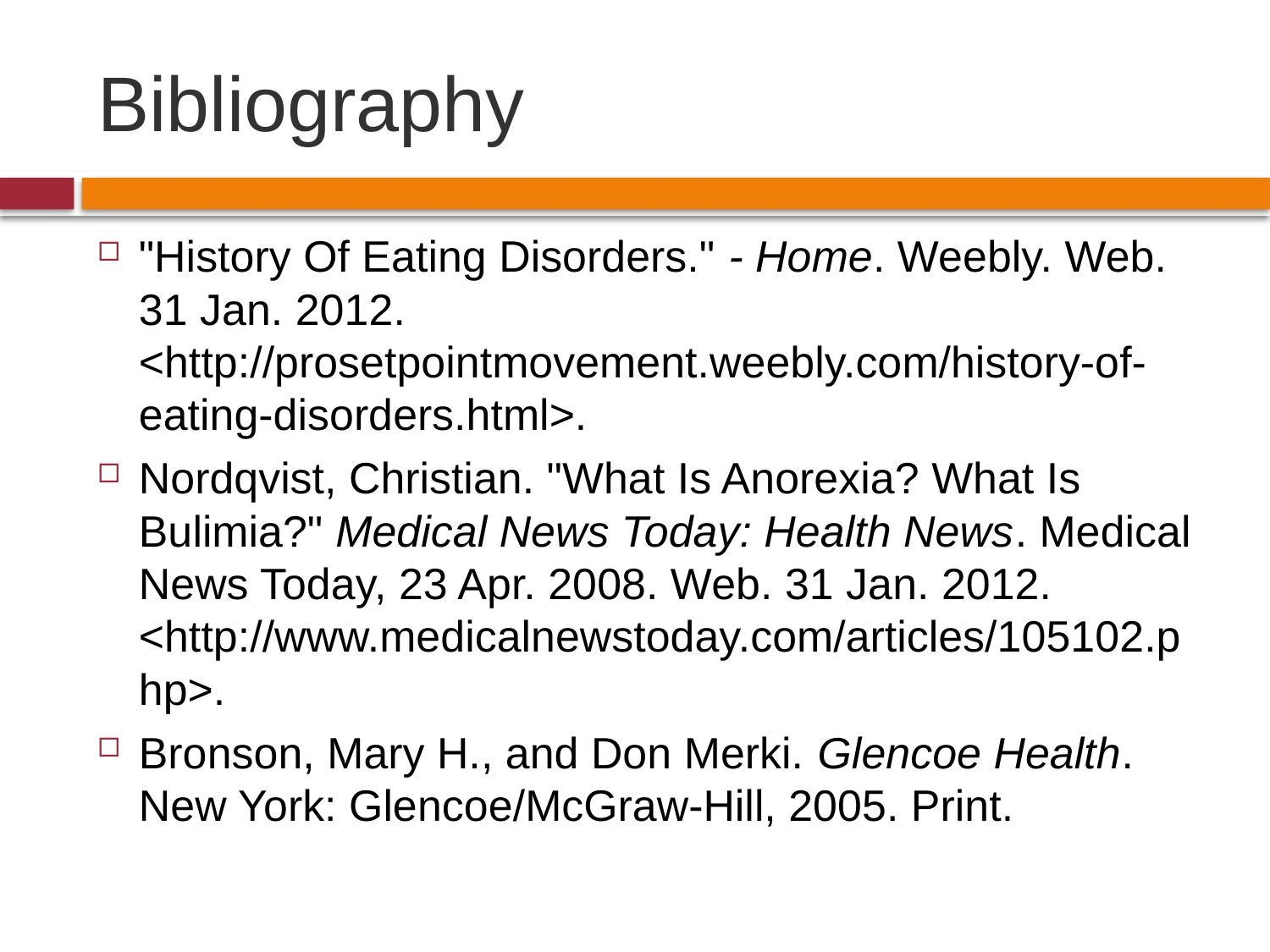

# Bibliography
"History Of Eating Disorders." - Home. Weebly. Web. 31 Jan. 2012. <http://prosetpointmovement.weebly.com/history-of-eating-disorders.html>.
Nordqvist, Christian. "What Is Anorexia? What Is Bulimia?" Medical News Today: Health News. Medical News Today, 23 Apr. 2008. Web. 31 Jan. 2012. <http://www.medicalnewstoday.com/articles/105102.php>.
Bronson, Mary H., and Don Merki. Glencoe Health. New York: Glencoe/McGraw-Hill, 2005. Print.